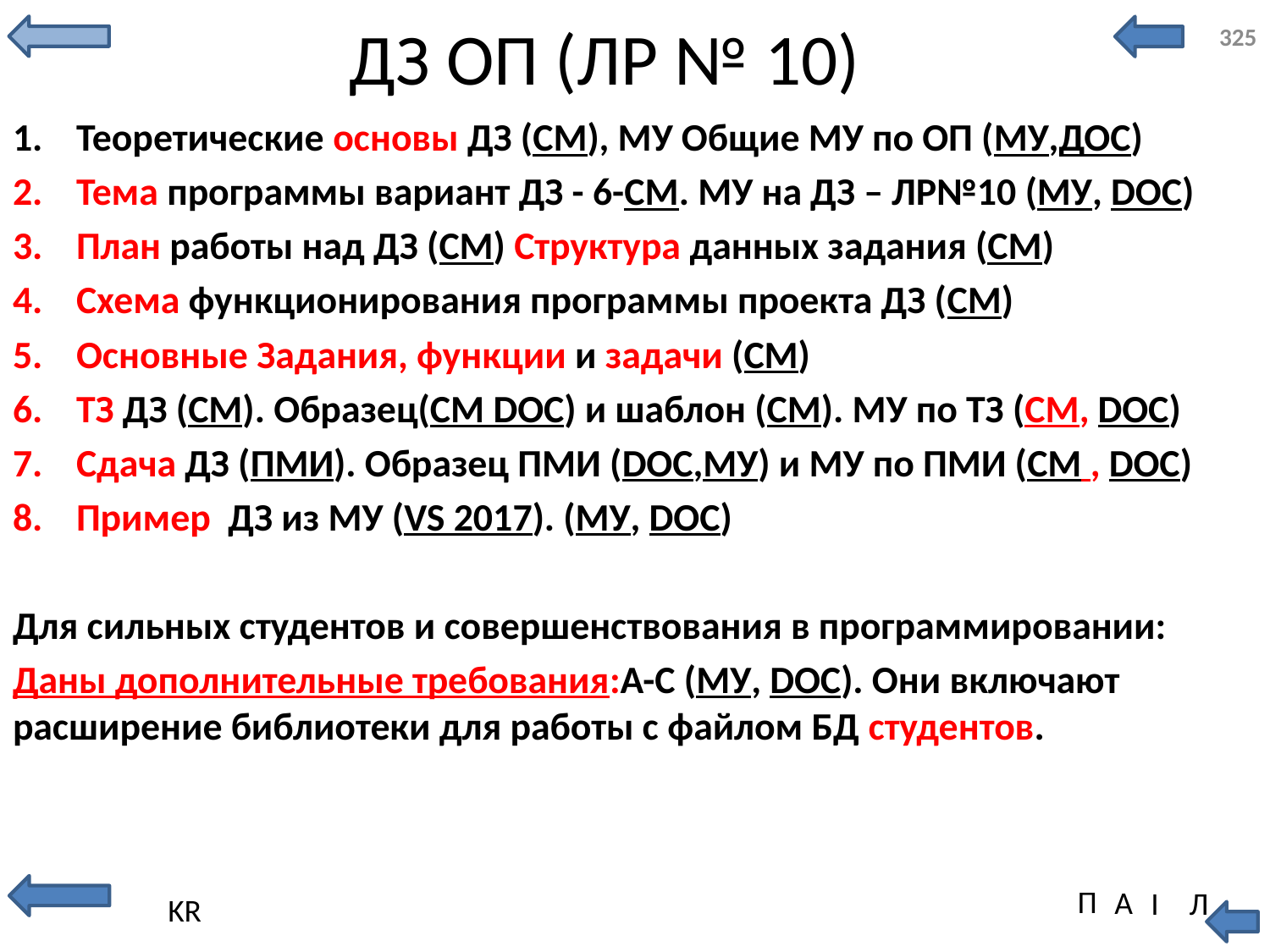

# ДЗ ОП (ЛР № 10)
Теоретические основы ДЗ (СМ), МУ Общие МУ по ОП (МУ,ДОС)
Тема программы вариант ДЗ - 6-СМ. МУ на ДЗ – ЛР№10 (МУ, DOC)
План работы над ДЗ (СМ) Структура данных задания (СМ)
Схема функционирования программы проекта ДЗ (СМ)
Основные Задания, функции и задачи (СМ)
ТЗ ДЗ (СМ). Образец(СМ DOC) и шаблон (СМ). МУ по ТЗ (СМ, DOC)
Сдача ДЗ (ПМИ). Образец ПМИ (DOC,МУ) и МУ по ПМИ (СМ , DOC)
Пример  ДЗ из МУ (VS 2017). (МУ, DOC)

Для сильных студентов и совершенствования в программировании:
Даны дополнительные требования:А-С (МУ, DOC). Они включают расширение библиотеки для работы с файлом БД студентов.